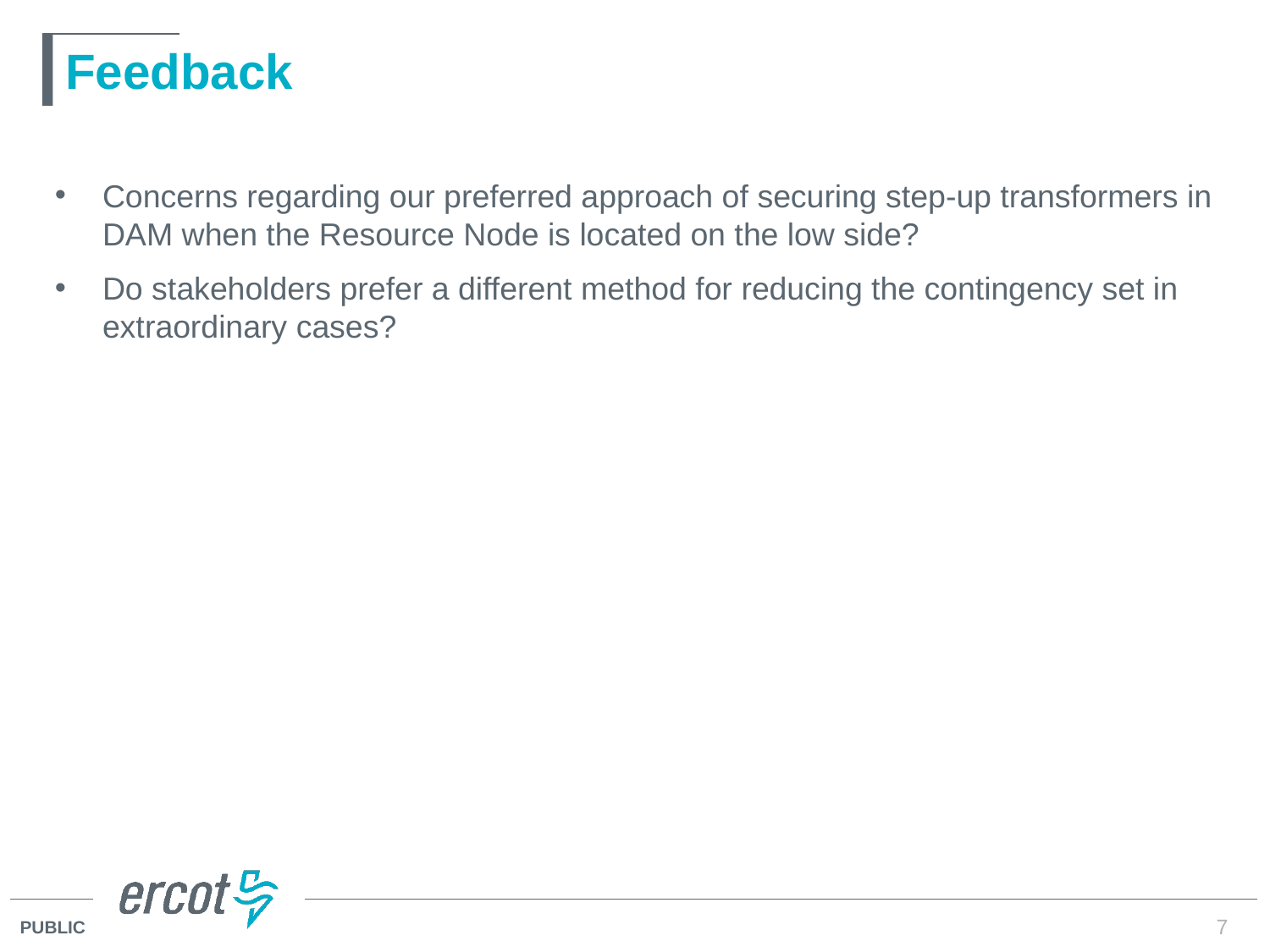

# Feedback
Concerns regarding our preferred approach of securing step-up transformers in DAM when the Resource Node is located on the low side?
Do stakeholders prefer a different method for reducing the contingency set in extraordinary cases?

7